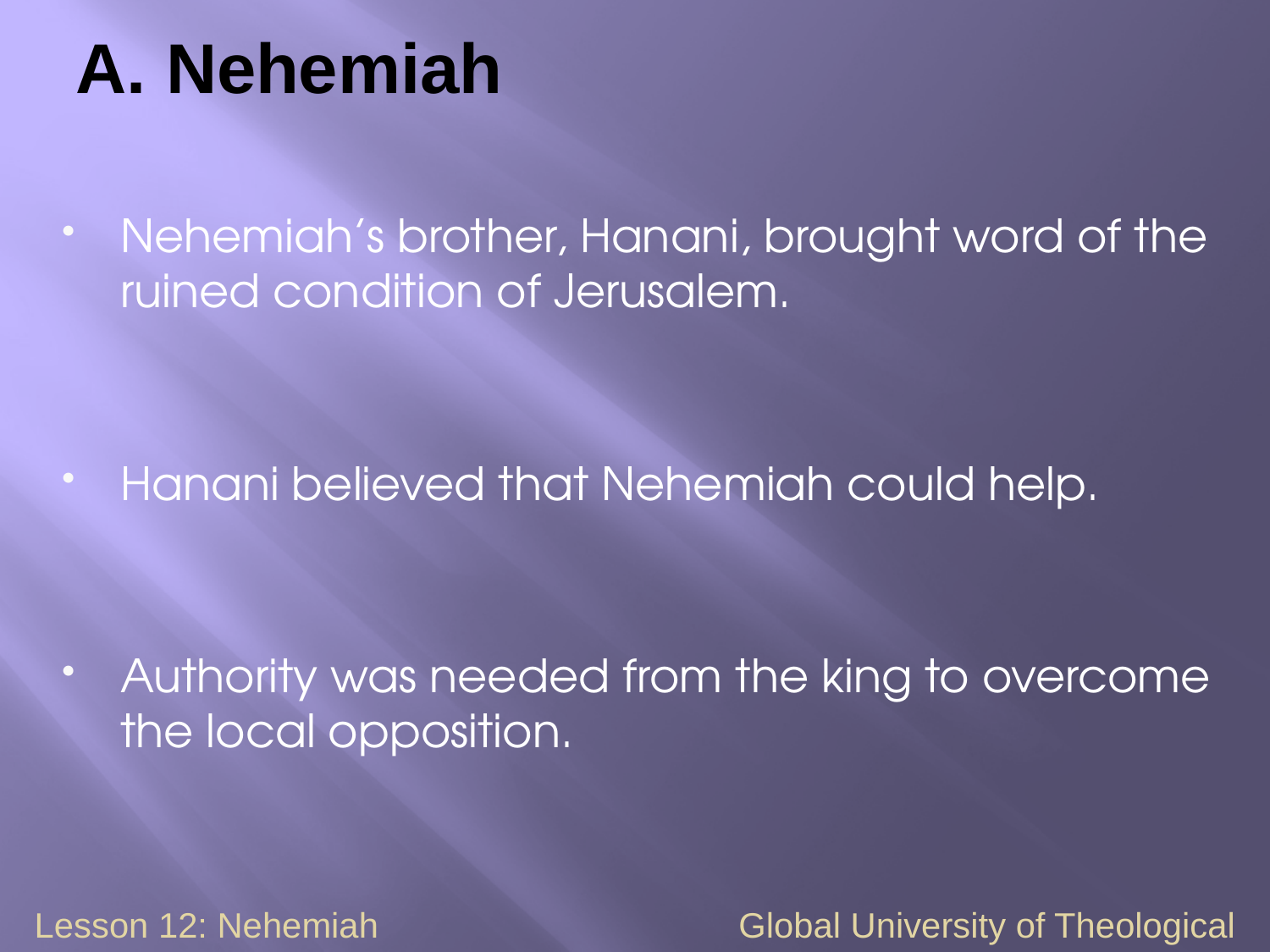

# A. Nehemiah
Nehemiah’s brother, Hanani, brought word of the ruined condition of Jerusalem.

Hanani believed that Nehemiah could help.

Authority was needed from the king to overcome the local opposition.

Lesson 12: Nehemiah                                     Global University of Theological Studies